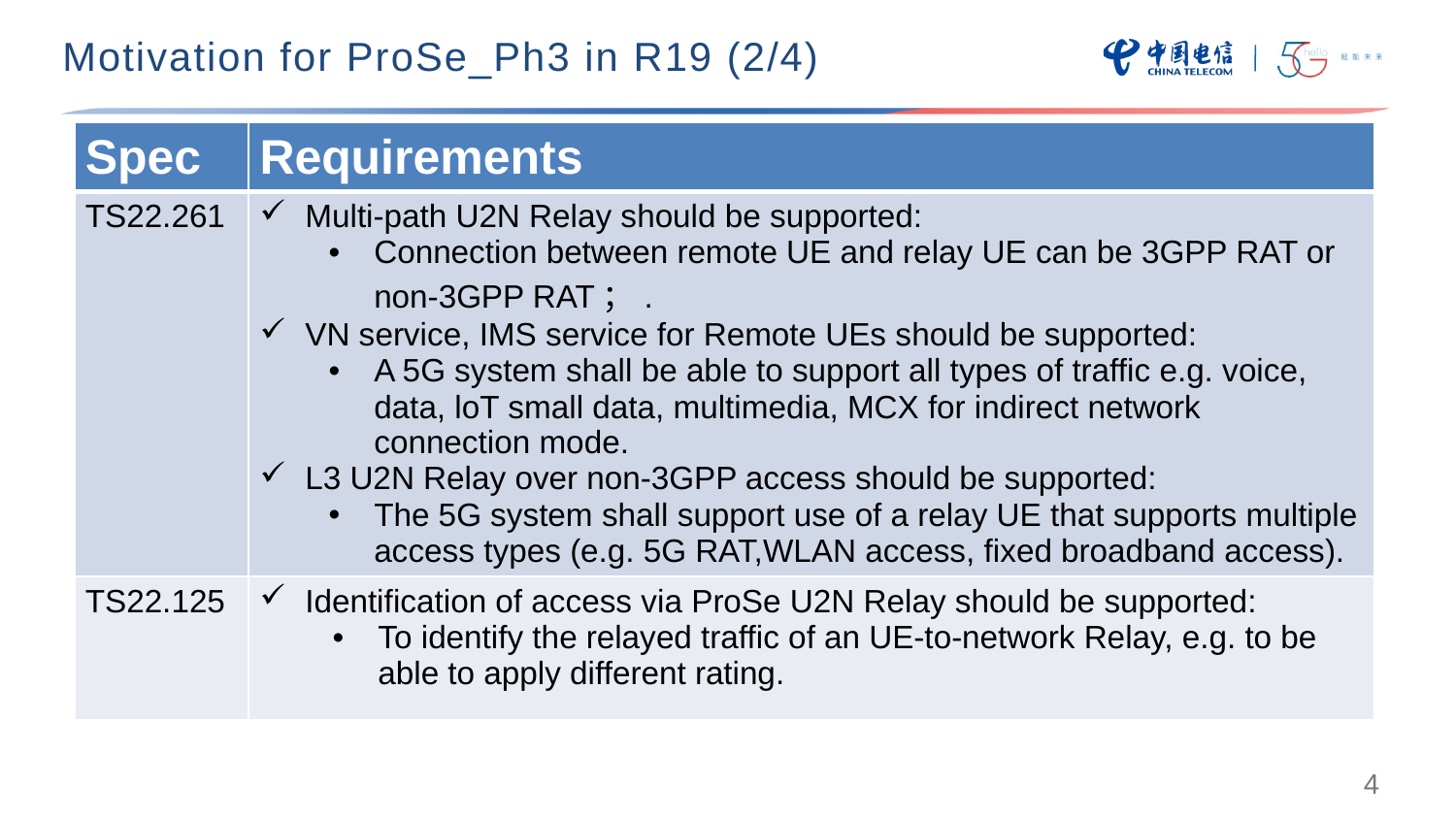

Motivation for ProSe_Ph3 in R19 (2/4)
| Spec | Requirements |
| --- | --- |
| TS22.261 | Multi-path U2N Relay should be supported: Connection between remote UE and relay UE can be 3GPP RAT or non-3GPP RAT；. VN service, IMS service for Remote UEs should be supported: A 5G system shall be able to support all types of traffic e.g. voice, data, loT small data, multimedia, MCX for indirect network connection mode. L3 U2N Relay over non-3GPP access should be supported: The 5G system shall support use of a relay UE that supports multiple access types (e.g. 5G RAT,WLAN access, fixed broadband access). |
| TS22.125 | Identification of access via ProSe U2N Relay should be supported: To identify the relayed traffic of an UE-to-network Relay, e.g. to be able to apply different rating. |
4